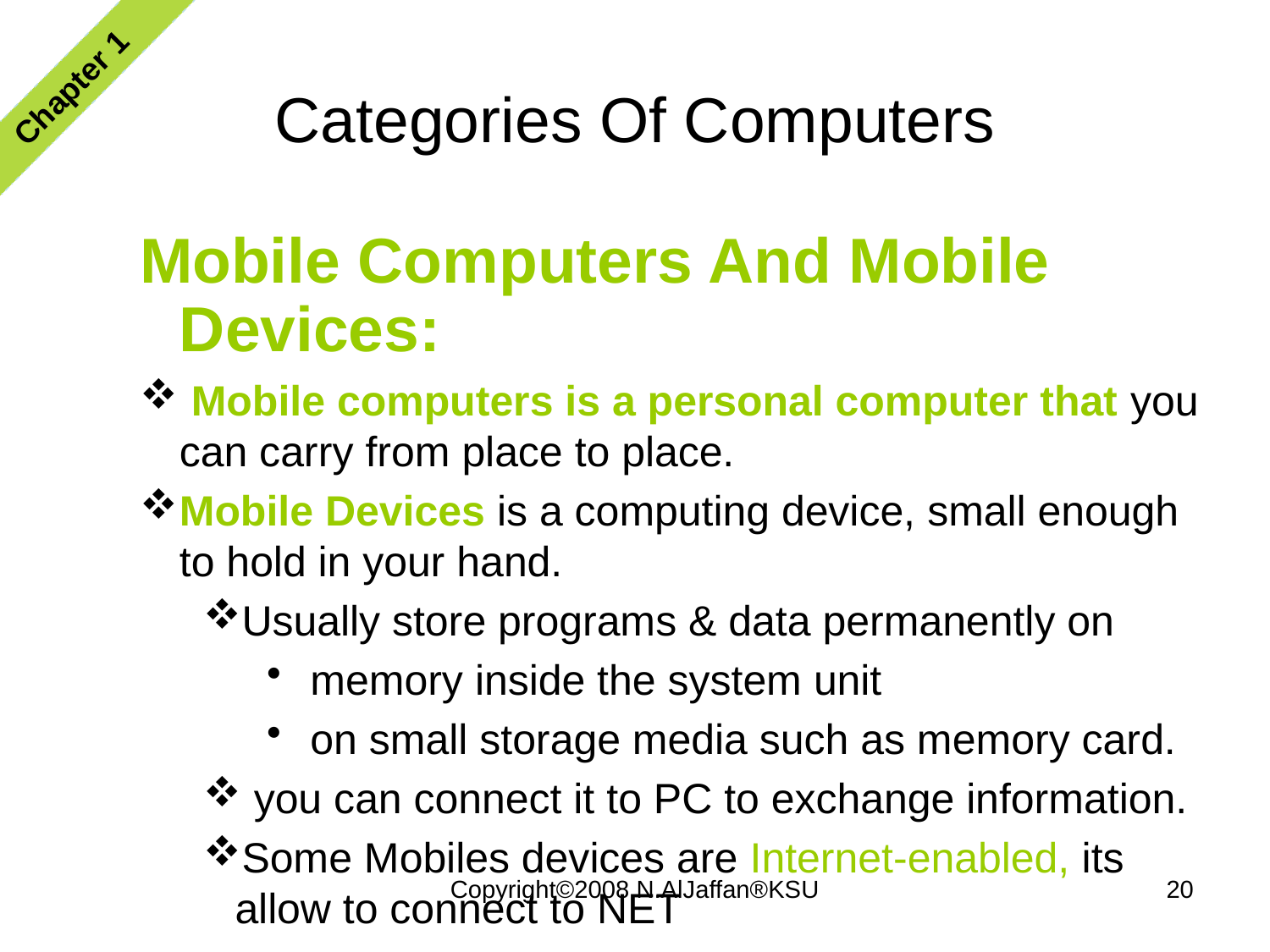

# Categories Of Computers
Chapter 1
Mobile Computers And Mobile Devices:
 Mobile computers is a personal computer that you can carry from place to place.
Mobile Devices is a computing device, small enough to hold in your hand.
Usually store programs & data permanently on
 memory inside the system unit
 on small storage media such as memory card.
 you can connect it to PC to exchange information.
Some Mobiles devices are Internet-enabled, its allow to connect to NET
Copyright©2008 N.AlJaffan®KSU
20